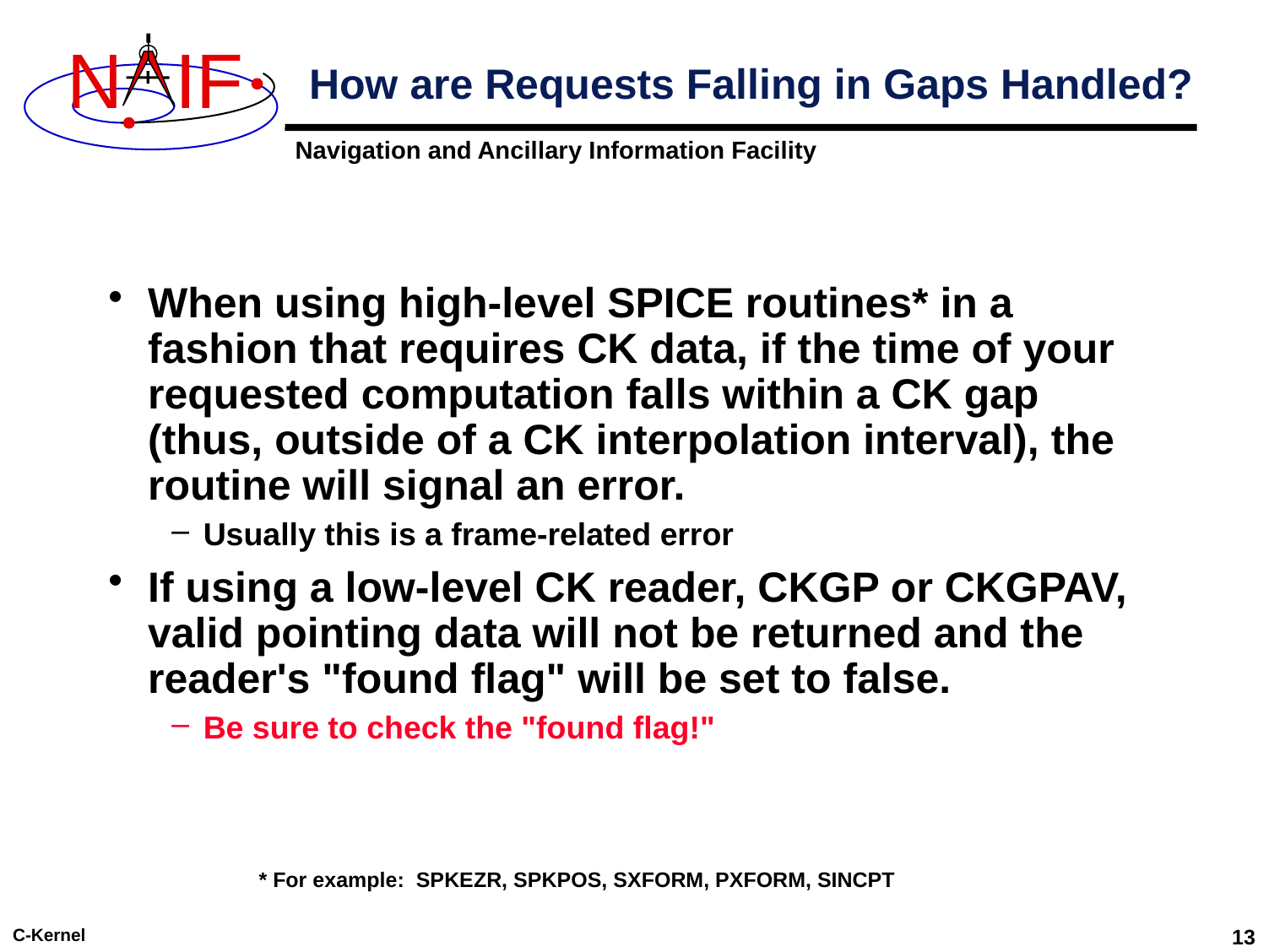

# How are Requests Falling in Gaps Handled?
When using high-level SPICE routines* in a fashion that requires CK data, if the time of your requested computation falls within a CK gap (thus, outside of a CK interpolation interval), the routine will signal an error.
Usually this is a frame-related error
If using a low-level CK reader, CKGP or CKGPAV, valid pointing data will not be returned and the reader's "found flag" will be set to false.
Be sure to check the "found flag!"
* For example:  SPKEZR, SPKPOS, SXFORM, PXFORM, SINCPT
C-Kernel
13